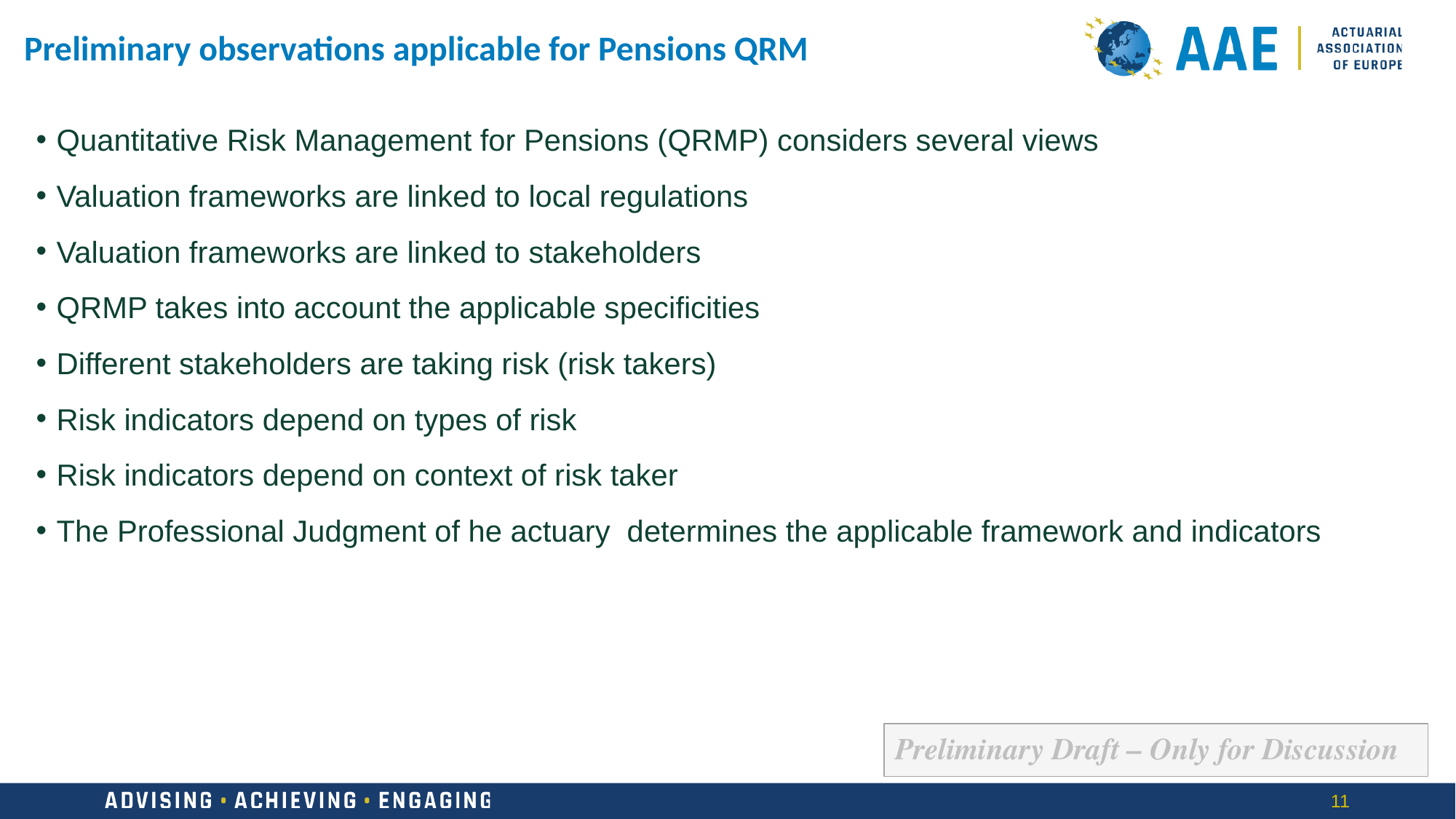

# Preliminary observations applicable for Pensions QRM
Quantitative Risk Management for Pensions (QRMP) considers several views
Valuation frameworks are linked to local regulations
Valuation frameworks are linked to stakeholders
QRMP takes into account the applicable specificities
Different stakeholders are taking risk (risk takers)
Risk indicators depend on types of risk
Risk indicators depend on context of risk taker
The Professional Judgment of he actuary  determines the applicable framework and indicators

Preliminary Draft – Only for Discussion
11